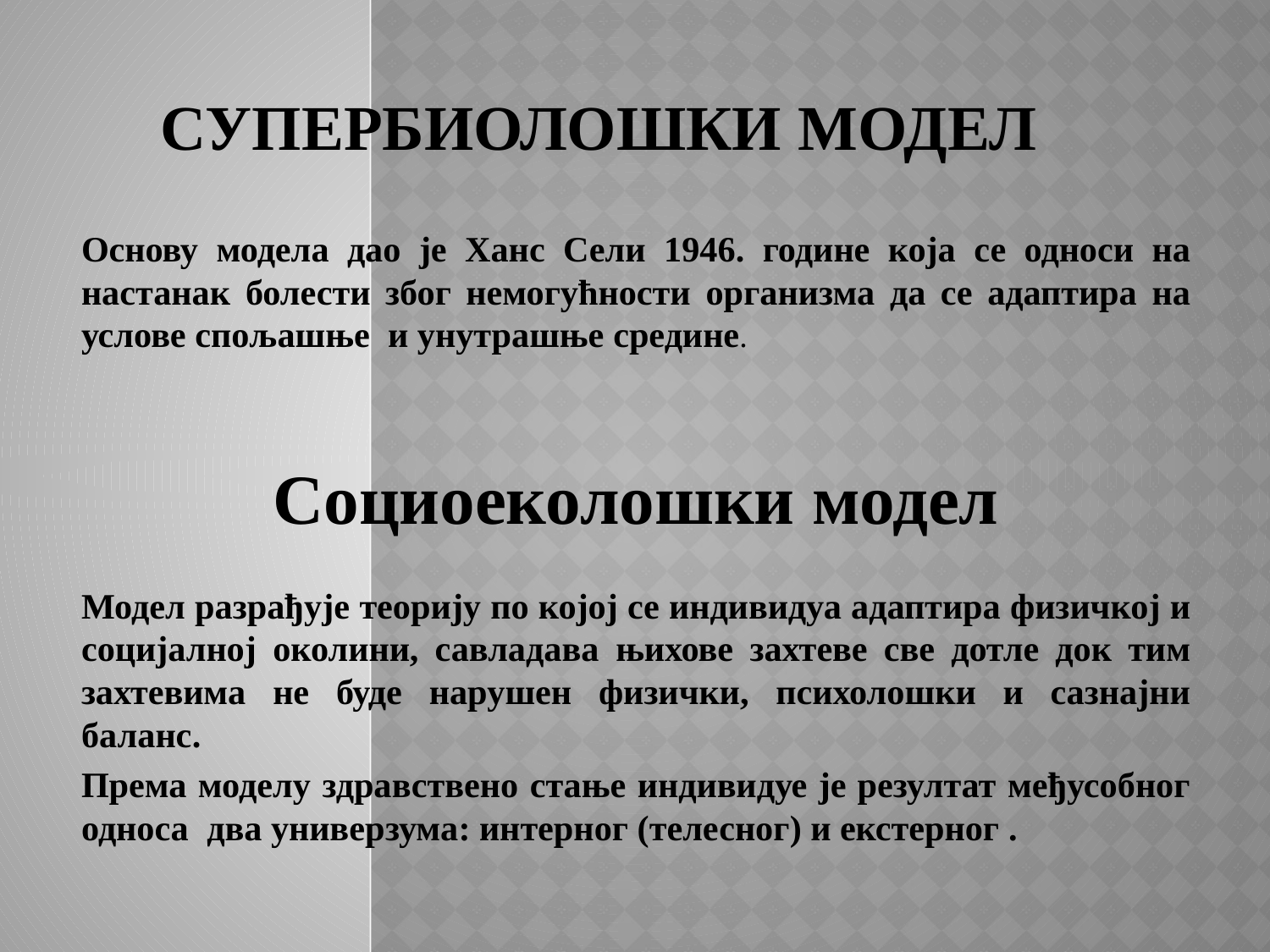

# Супербиолошки модел
Основу модела дао је Ханс Сели 1946. године која се односи на настанак болести због немогућности организма да се адаптира на услове спољашње  и унутрашње средине.

Социоеколошки модел

Модел разрађује теорију по којој се индивидуа адаптира физичкој и социјалној околини, савладава њихове захтеве све дотле док тим захтевима не буде нарушен физички, психолошки и сазнајни баланс.
Према моделу здравствено стање индивидуе је резултат међусобног односа  два универзума: интерног (телесног) и екстерног .